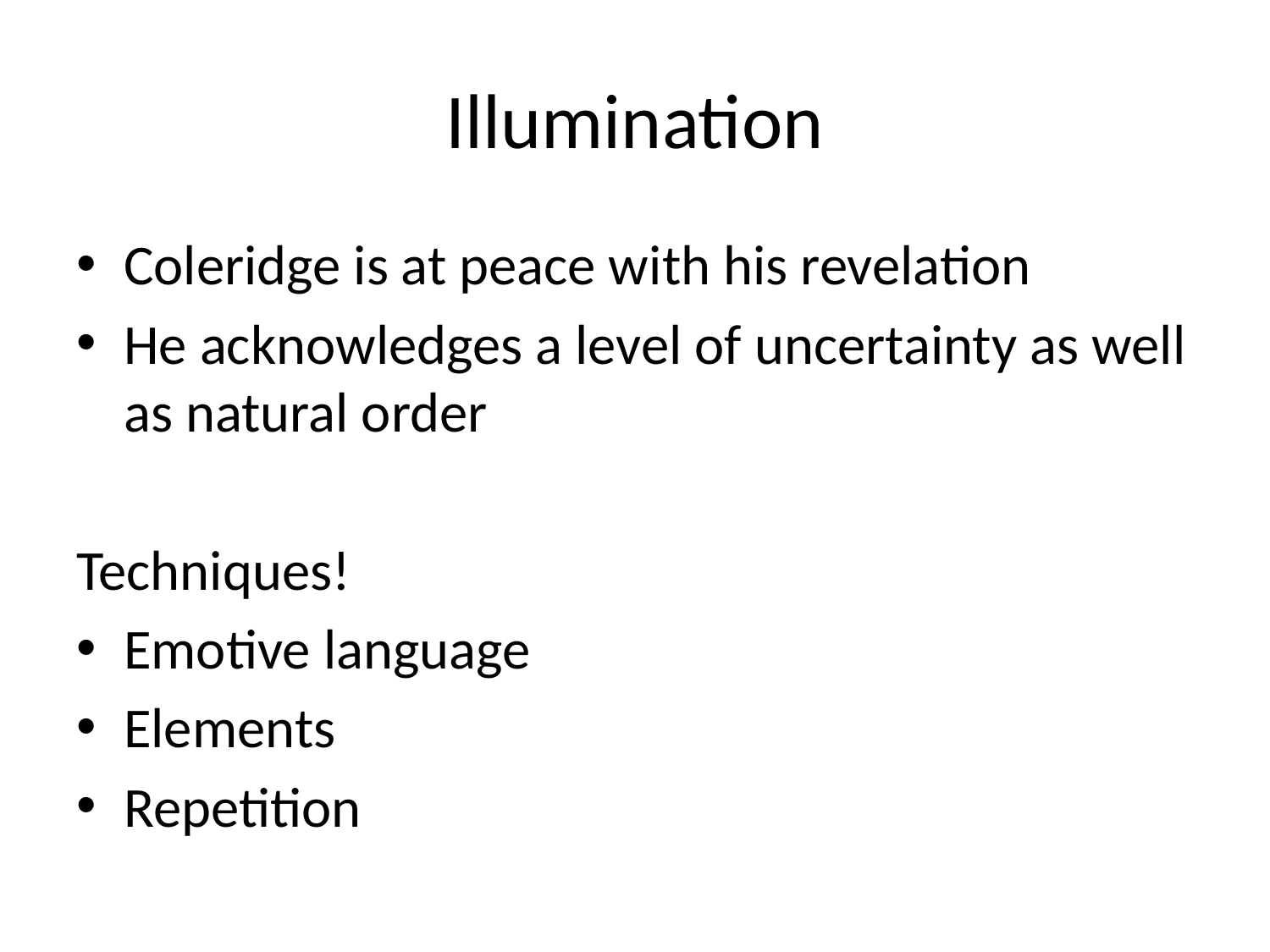

# Illumination
Coleridge is at peace with his revelation
He acknowledges a level of uncertainty as well as natural order

Techniques!
Emotive language
Elements
Repetition